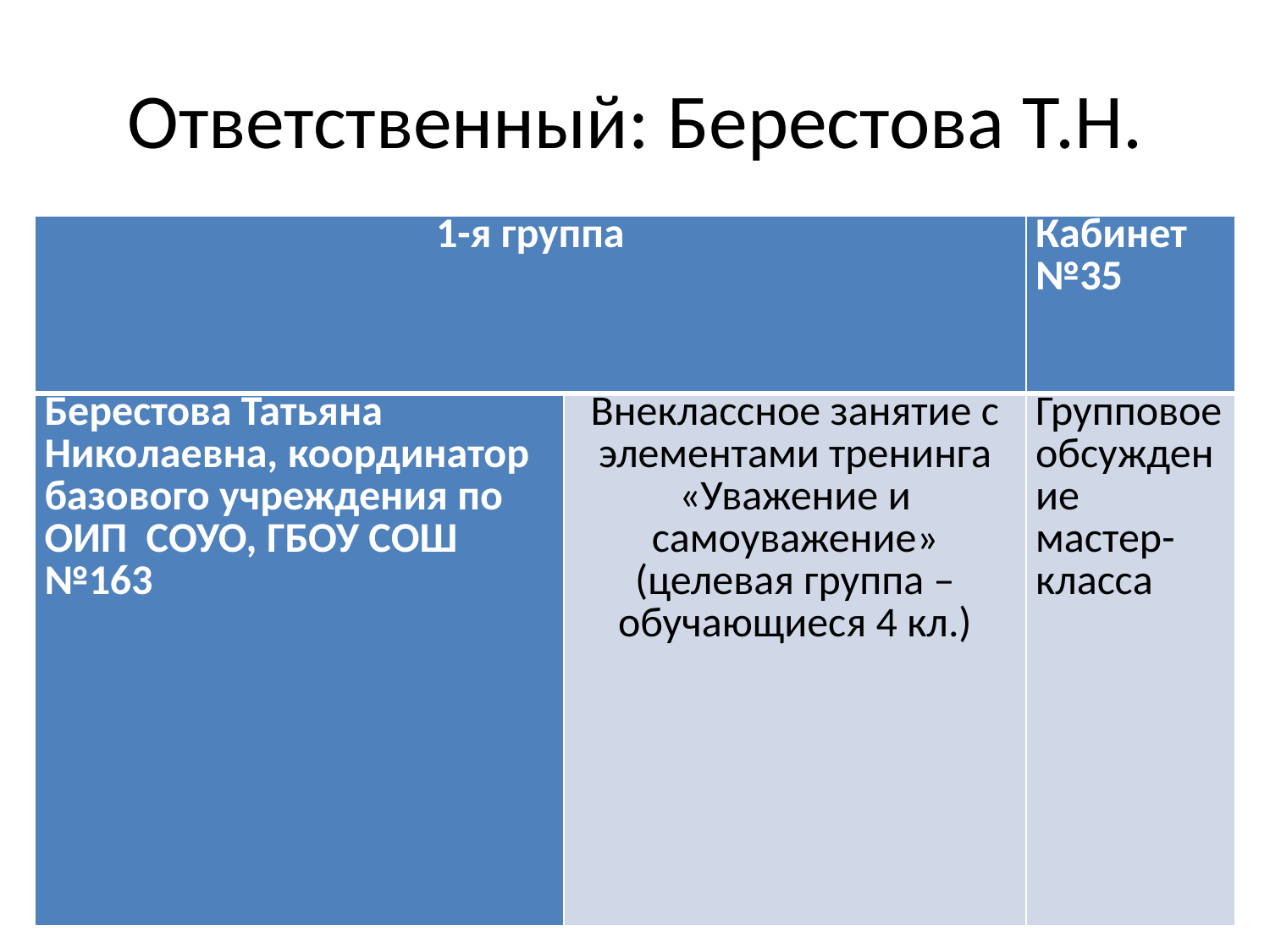

# Ответственный: Берестова Т.Н.
| 1-я группа |  | Кабинет №35 |
| --- | --- | --- |
| Берестова Татьяна Николаевна, координатор базового учреждения по ОИП СОУО, ГБОУ СОШ №163 | Внеклассное занятие с элементами тренинга «Уважение и самоуважение» (целевая группа – обучающиеся 4 кл.) | Групповое обсуждение мастер-класса |